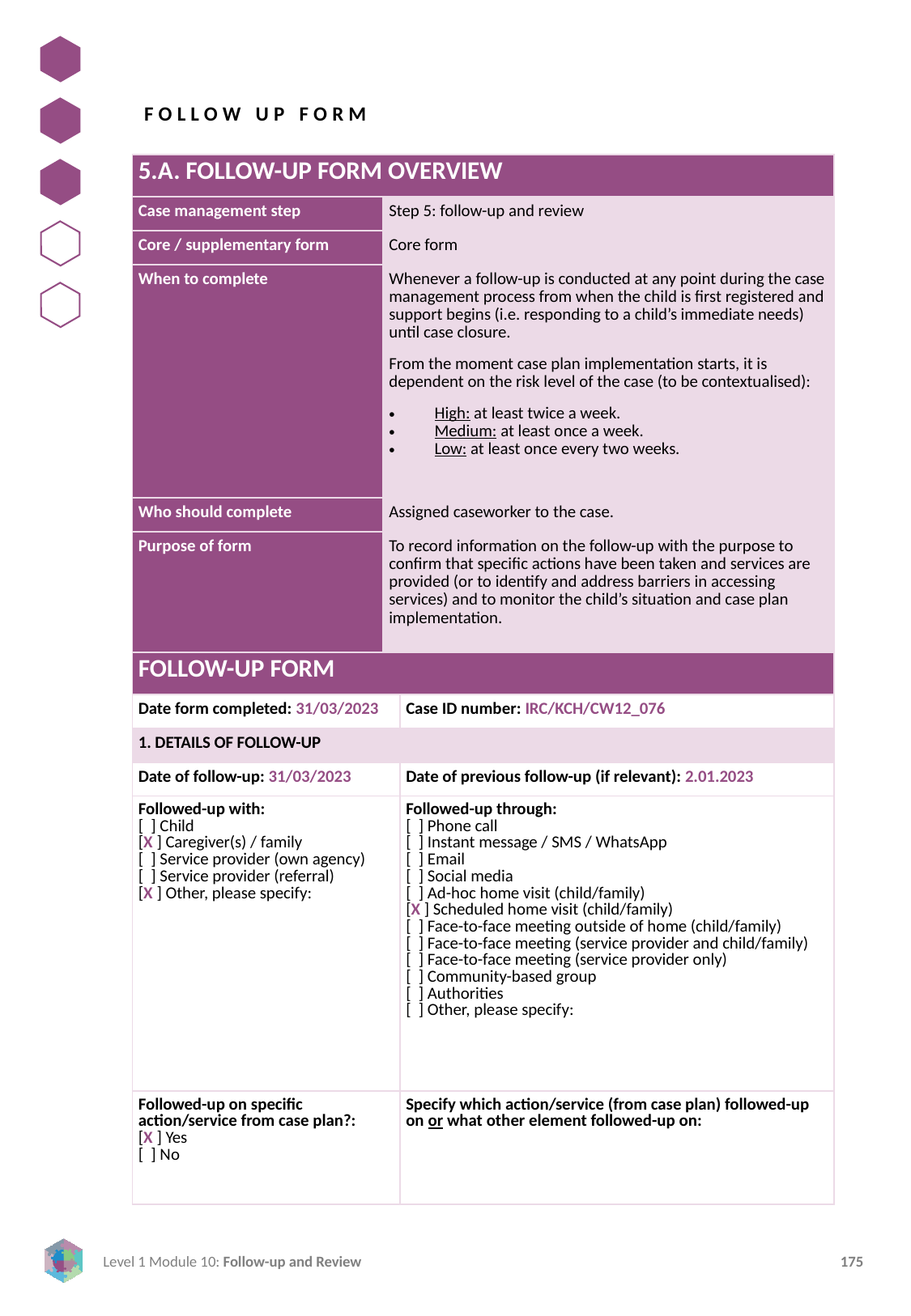

FOLLOW UP FORM

| 5.A. FOLLOW-UP FORM OVERVIEW |  |  |
| --- | --- | --- |
| Case management step | Step 5: follow-up and review |  |
| Core / supplementary form | Core form |  |
| When to complete | Whenever a follow-up is conducted at any point during the case management process from when the child is first registered and support begins (i.e. responding to a child’s immediate needs) until case closure. From the moment case plan implementation starts, it is dependent on the risk level of the case (to be contextualised): High: at least twice a week. Medium: at least once a week. Low: at least once every two weeks. |  |
| Who should complete | Assigned caseworker to the case. |  |
| Purpose of form | To record information on the follow-up with the purpose to confirm that specific actions have been taken and services are provided (or to identify and address barriers in accessing services) and to monitor the child’s situation and case plan implementation. |  |
| FOLLOW-UP FORM |  |  |
| Date form completed: 31/03/2023 |  | Case ID number: IRC/KCH/CW12\_076 |
| 1. DETAILS OF FOLLOW-UP |  |  |
| Date of follow-up: 31/03/2023 |  | Date of previous follow-up (if relevant): 2.01.2023 |
| Followed-up with: [ ] Child [X ] Caregiver(s) / family [ ] Service provider (own agency) [ ] Service provider (referral) [X ] Other, please specify: |  | Followed-up through: [ ] Phone call [ ] Instant message / SMS / WhatsApp [ ] Email [ ] Social media [ ] Ad-hoc home visit (child/family) [X ] Scheduled home visit (child/family) [ ] Face-to-face meeting outside of home (child/family) [ ] Face-to-face meeting (service provider and child/family) [ ] Face-to-face meeting (service provider only) [ ] Community-based group [ ] Authorities [ ] Other, please specify: |
| Followed-up on specific action/service from case plan?: [X ] Yes [ ] No |  | Specify which action/service (from case plan) followed-up on or what other element followed-up on: |